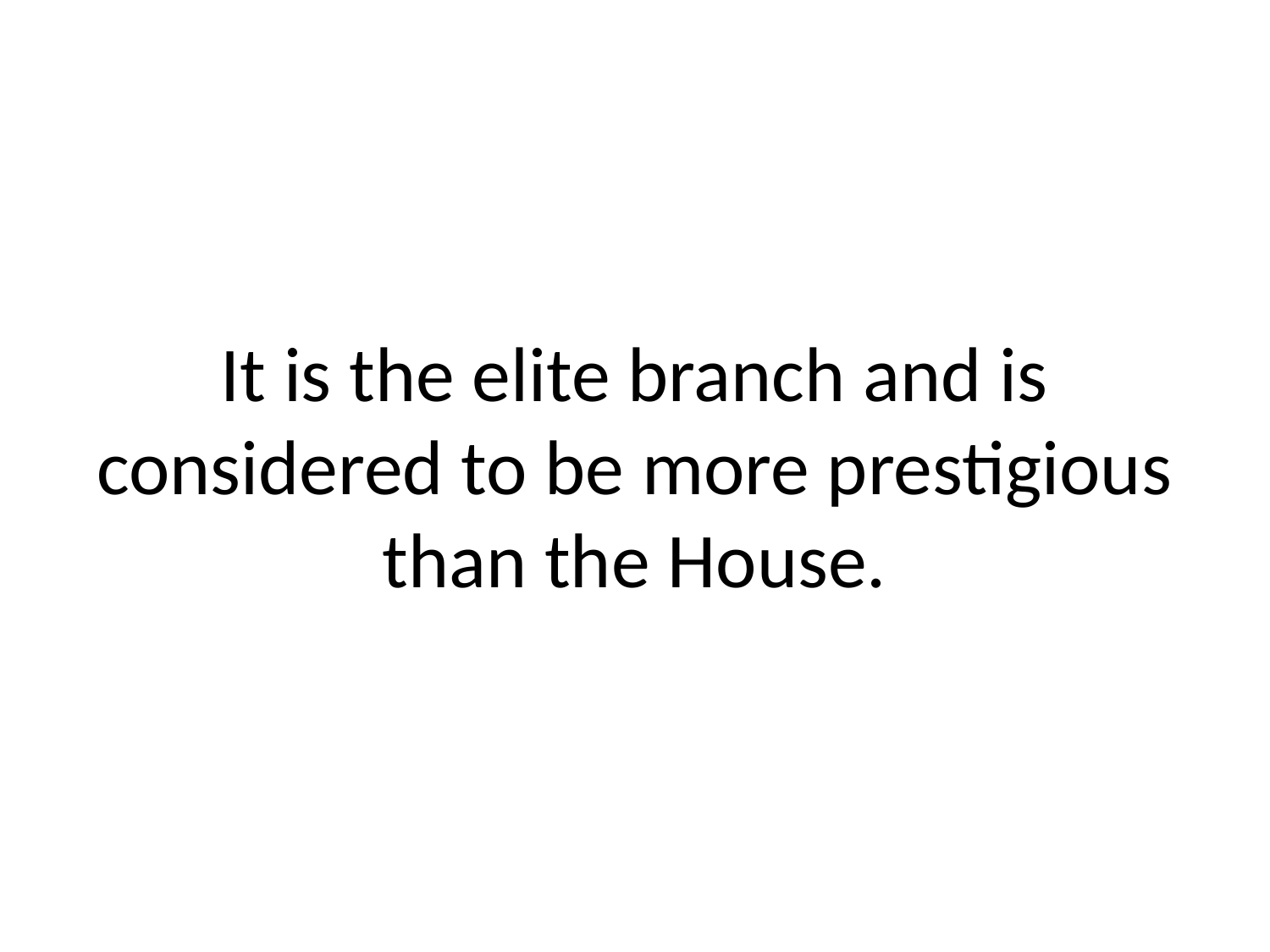

# It is the elite branch and is considered to be more prestigious than the House.